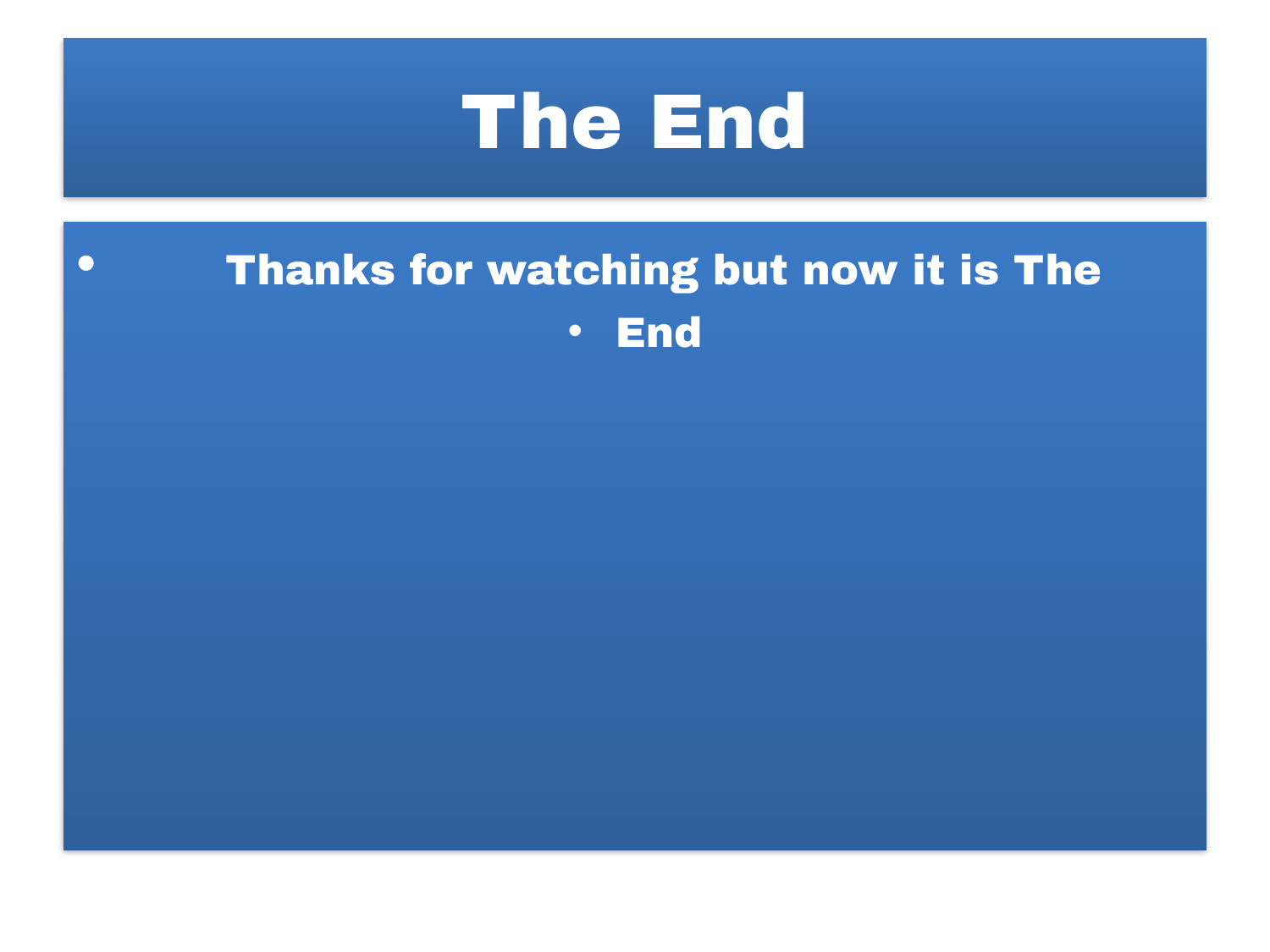

# The End
        Thanks for watching but now it is The
End